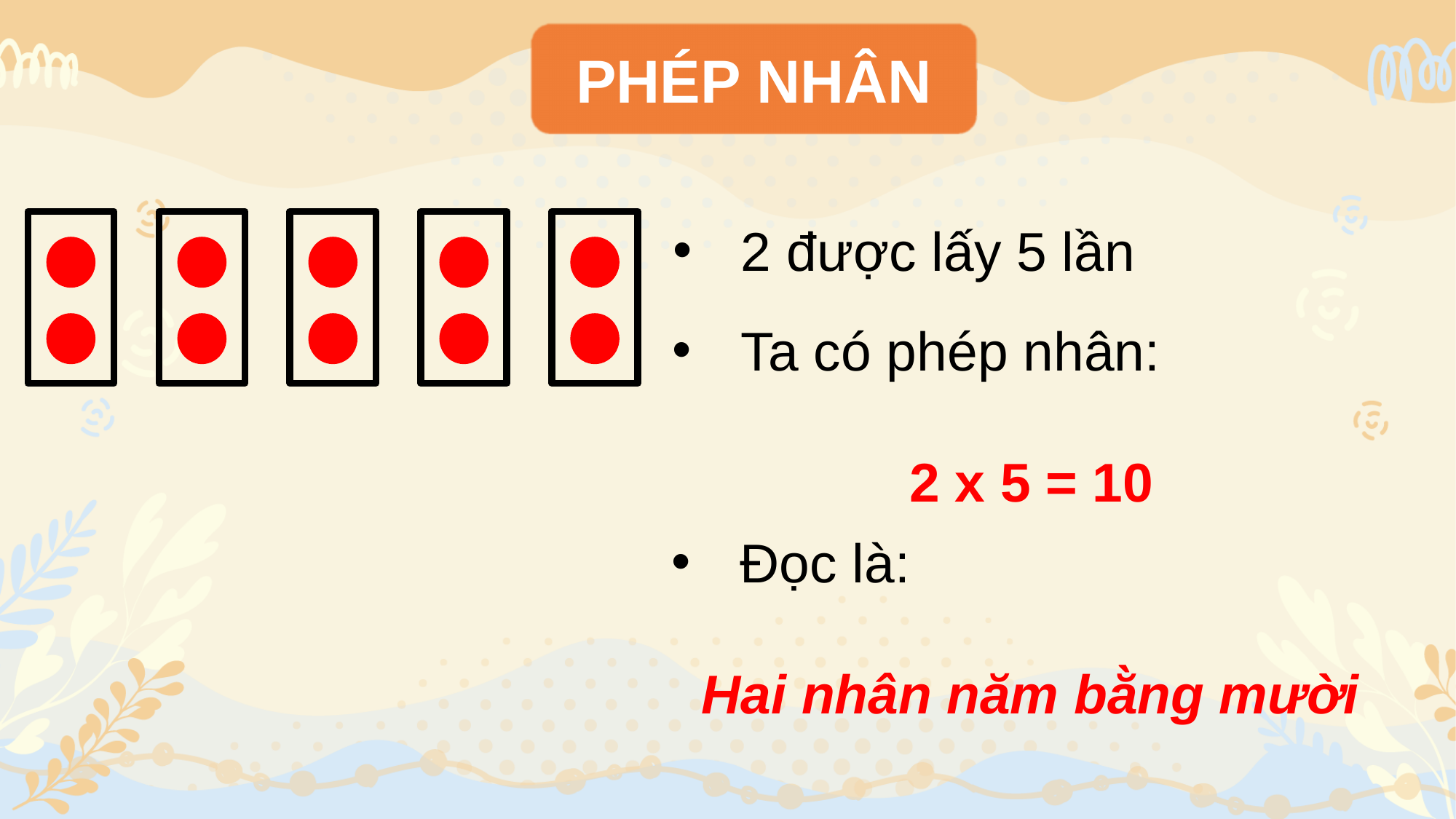

PHÉP NHÂN

2 được lấy 5 lần
Ta có phép nhân:
2 x 5 = 10
Đọc là:
Hai nhân năm bằng mười